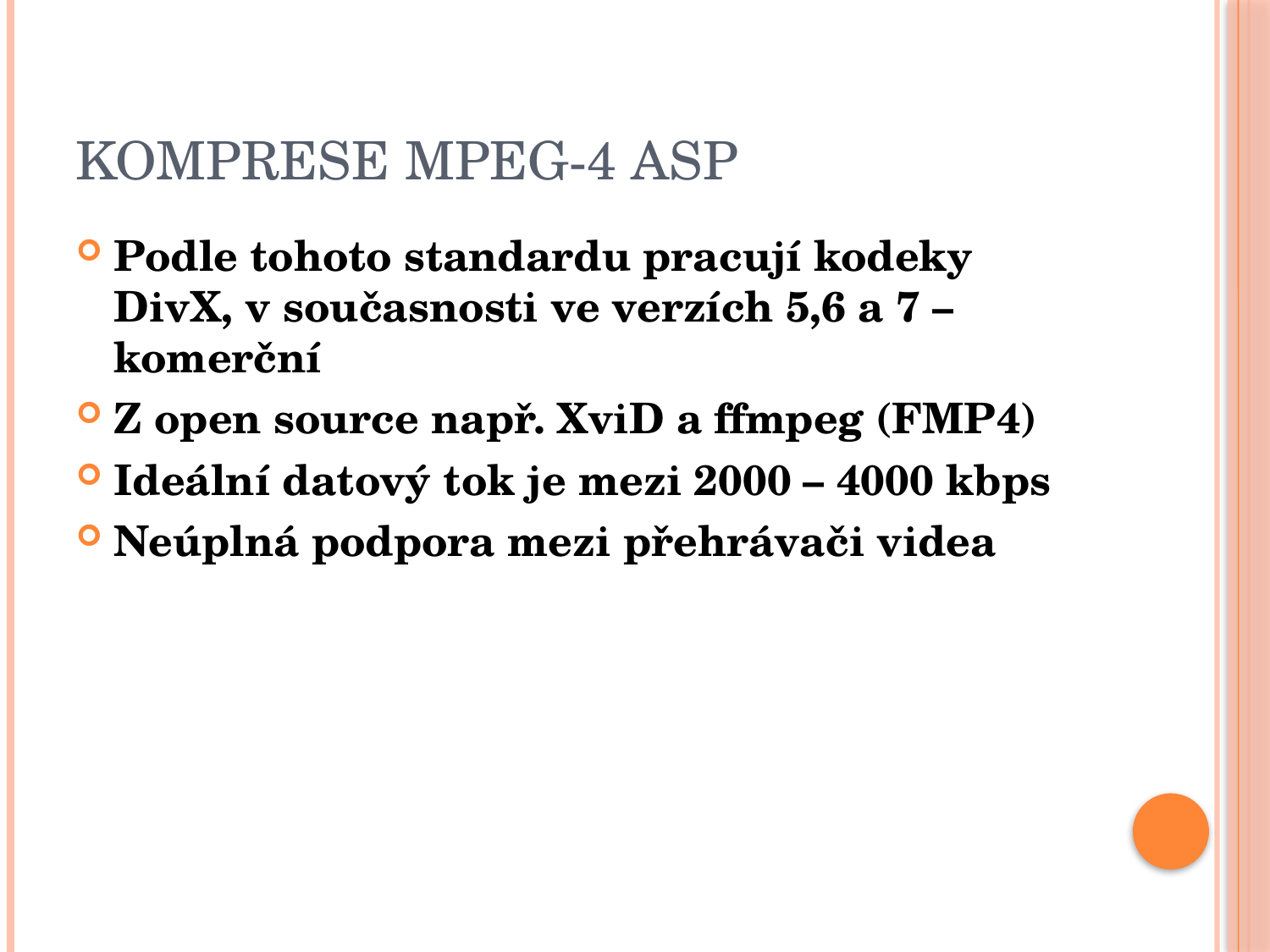

# Komprese MPEG-4 ASP
Podle tohoto standardu pracují kodeky DivX, v současnosti ve verzích 5,6 a 7 – komerční
Z open source např. XviD a ffmpeg (FMP4)
Ideální datový tok je mezi 2000 – 4000 kbps
Neúplná podpora mezi přehrávači videa